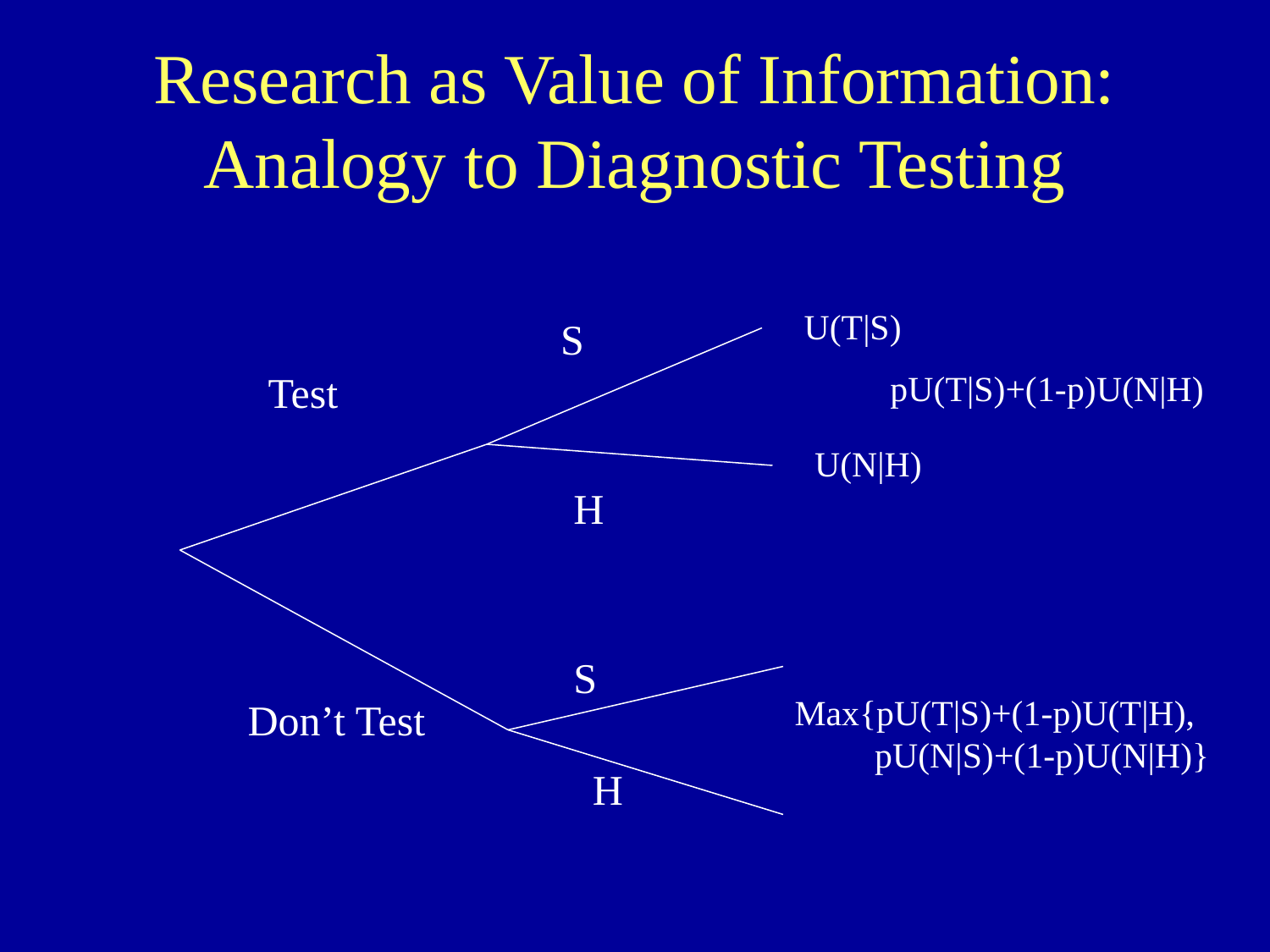

# Research as Value of Information: Analogy to Diagnostic Testing

U(T|S)
S

Test
pU(T|S)+(1-p)U(N|H)
U(N|H)

H

S

Max{pU(T|S)+(1-p)U(T|H),
         pU(N|S)+(1-p)U(N|H)}
Don’t Test

H